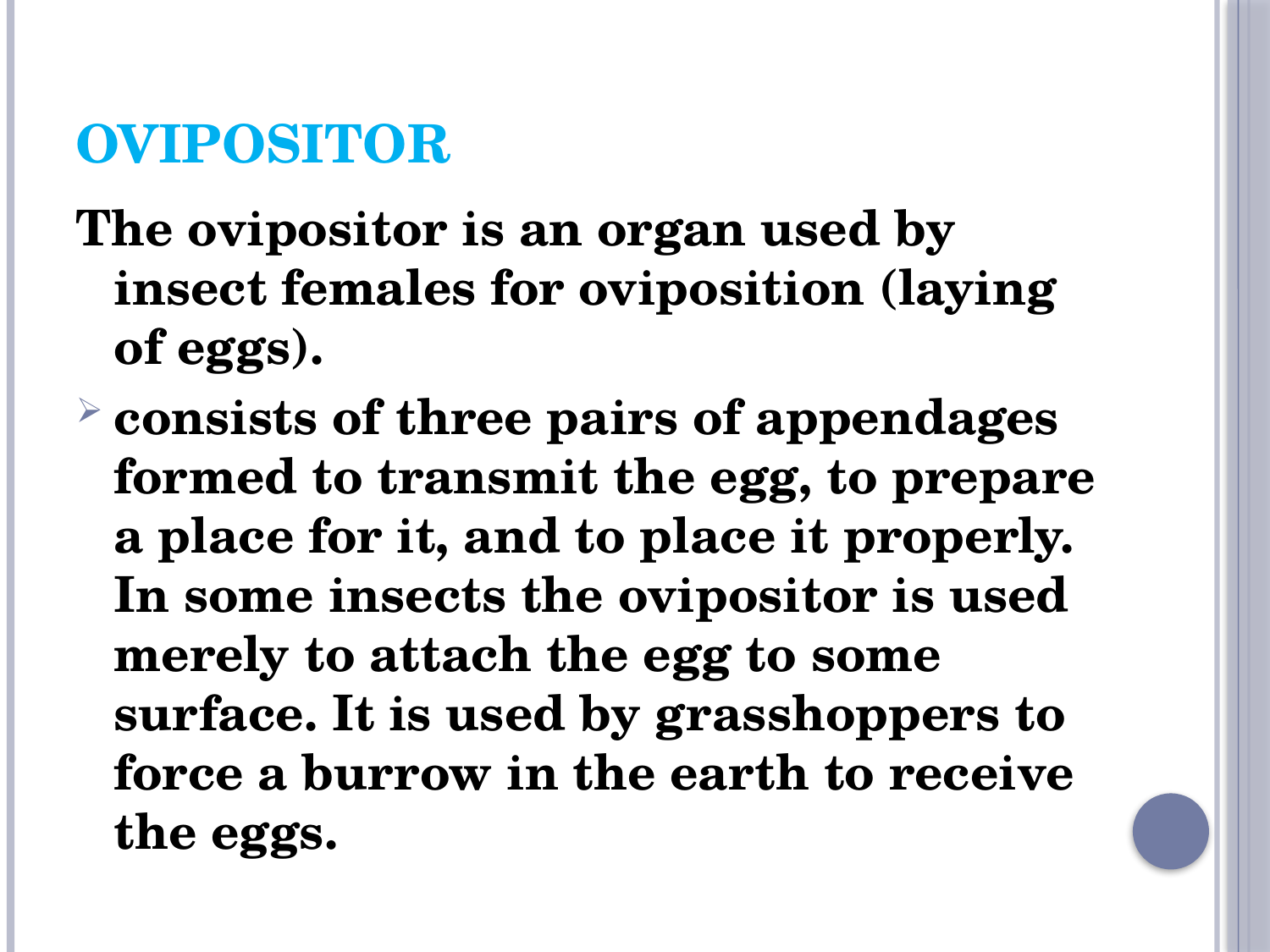

# Ovipositor
The ovipositor is an organ used by insect females for oviposition (laying of eggs).
consists of three pairs of appendages formed to transmit the egg, to prepare a place for it, and to place it properly. In some insects the ovipositor is used merely to attach the egg to some surface. It is used by grasshoppers to force a burrow in the earth to receive the eggs.